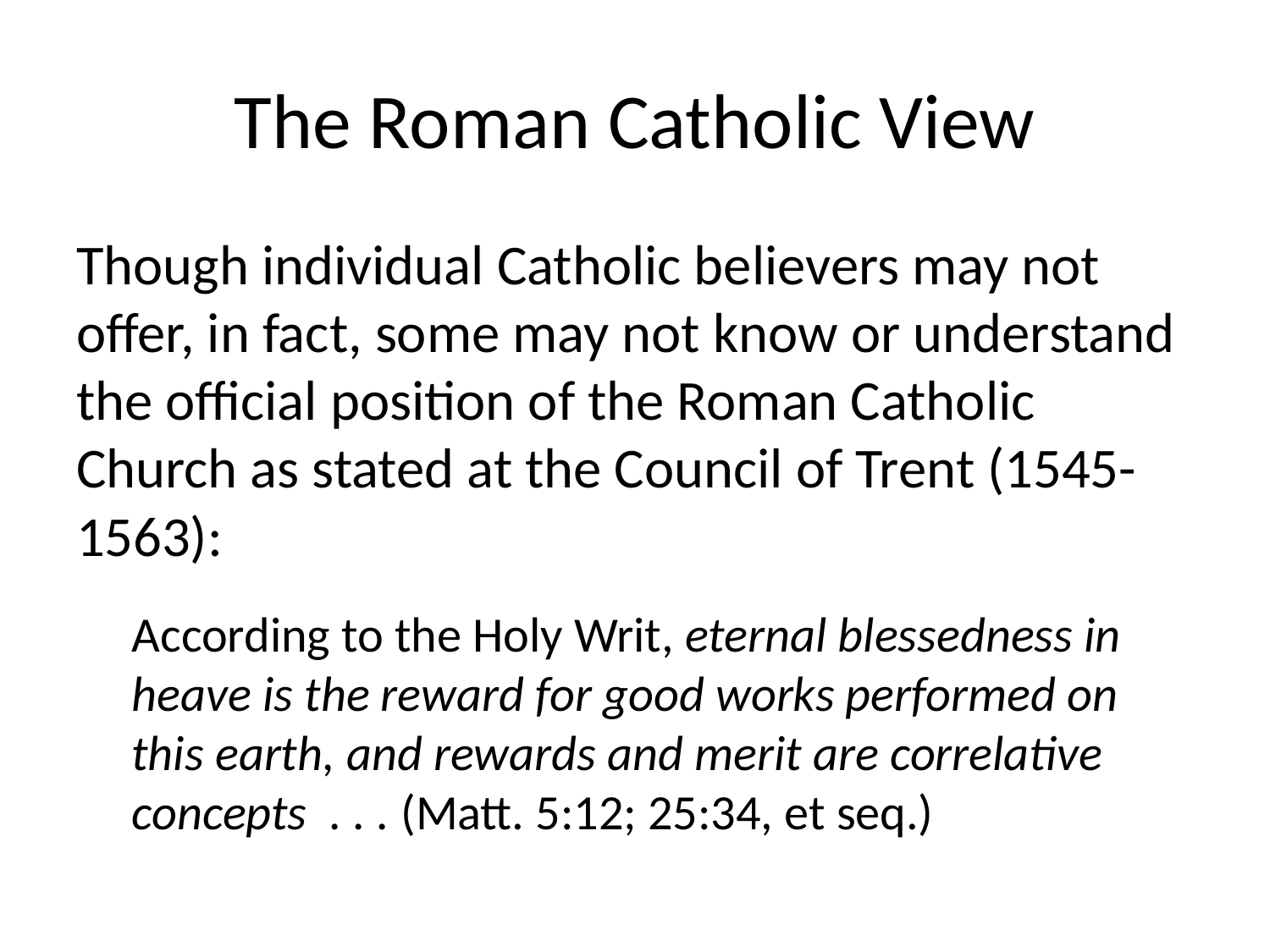

# The Roman Catholic View
Though individual Catholic believers may not offer, in fact, some may not know or understand the official position of the Roman Catholic Church as stated at the Council of Trent (1545-1563):

According to the Holy Writ, eternal blessedness in heave is the reward for good works performed on this earth, and rewards and merit are correlative concepts  . . . (Matt. 5:12; 25:34, et seq.)